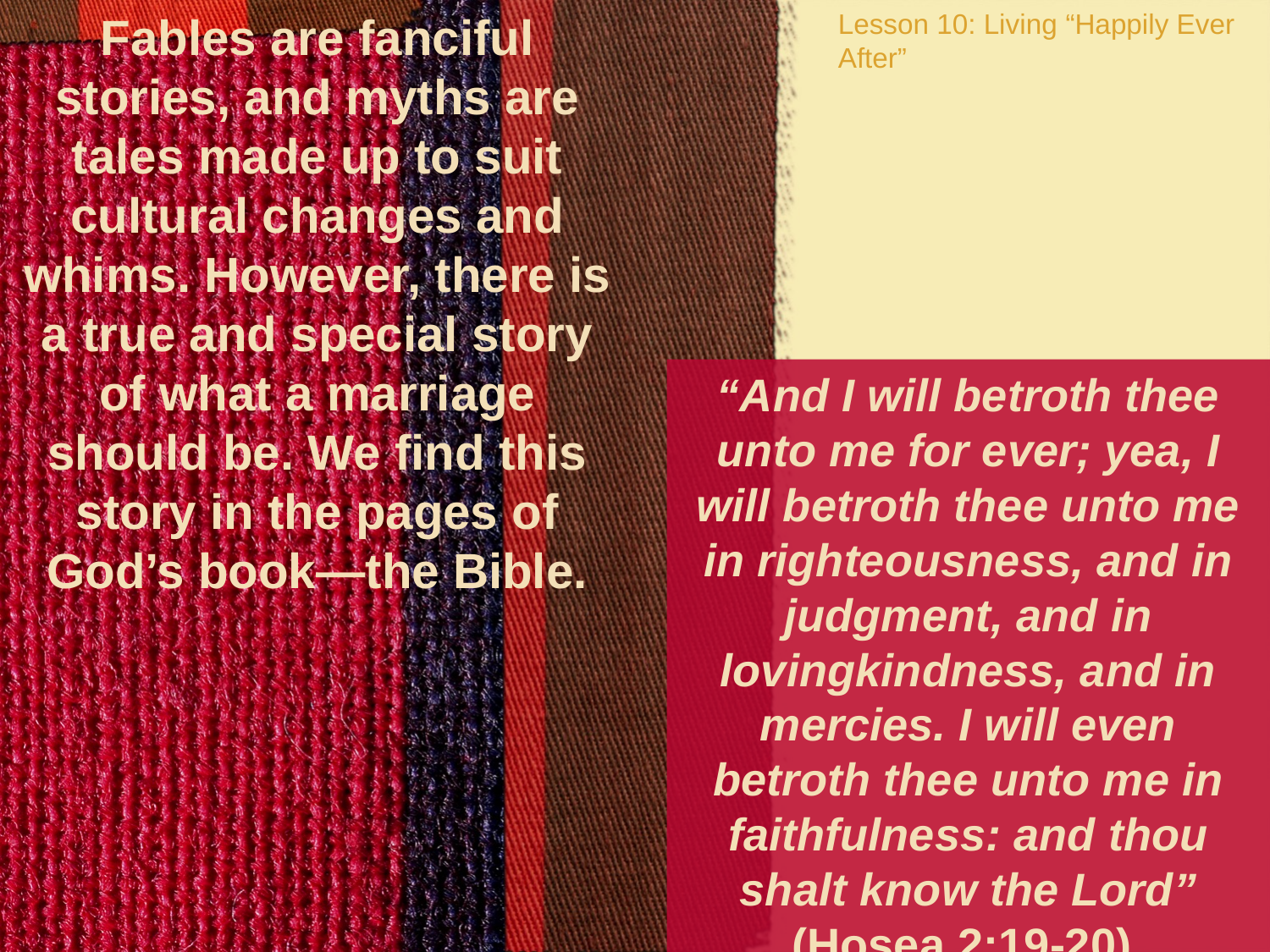

Fables are fanciful stories, and myths are tales made up to suit cultural changes and whims. However, there is a true and special story of what a marriage should be. We find this story in the pages of God’s book—the Bible.
Lesson 10: Living “Happily Ever After”
“And I will betroth thee unto me for ever; yea, I will betroth thee unto me in righteousness, and in judgment, and in lovingkindness, and in mercies. I will even betroth thee unto me in faithfulness: and thou shalt know the Lord” (Hosea 2:19-20).